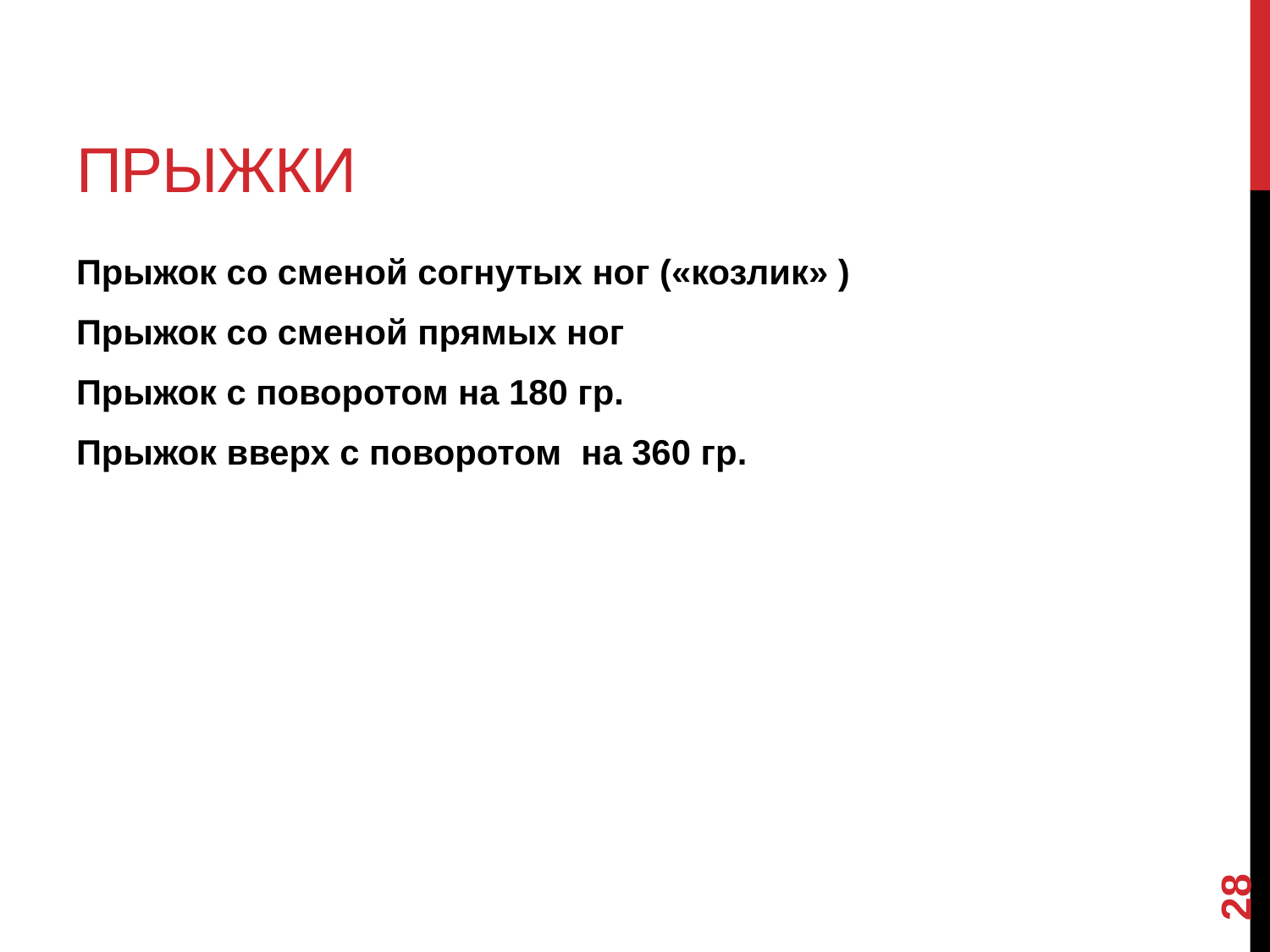

# Прыжки
Прыжок со сменой согнутых ног («козлик» )
Прыжок со сменой прямых ног
Прыжок с поворотом на 180 гр.
Прыжок вверх с поворотом  на 360 гр.
28